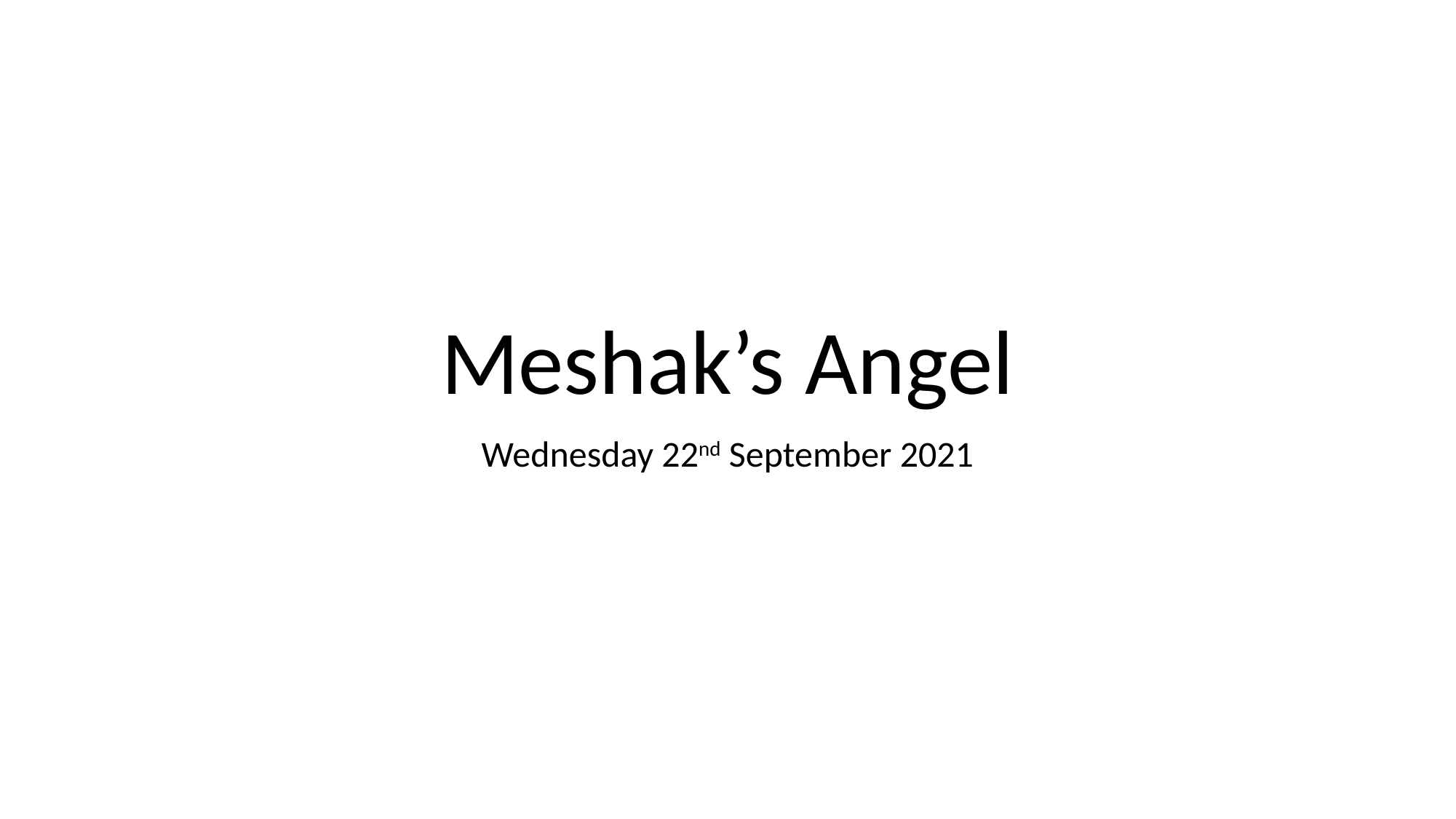

# Meshak’s Angel
Wednesday 22nd September 2021